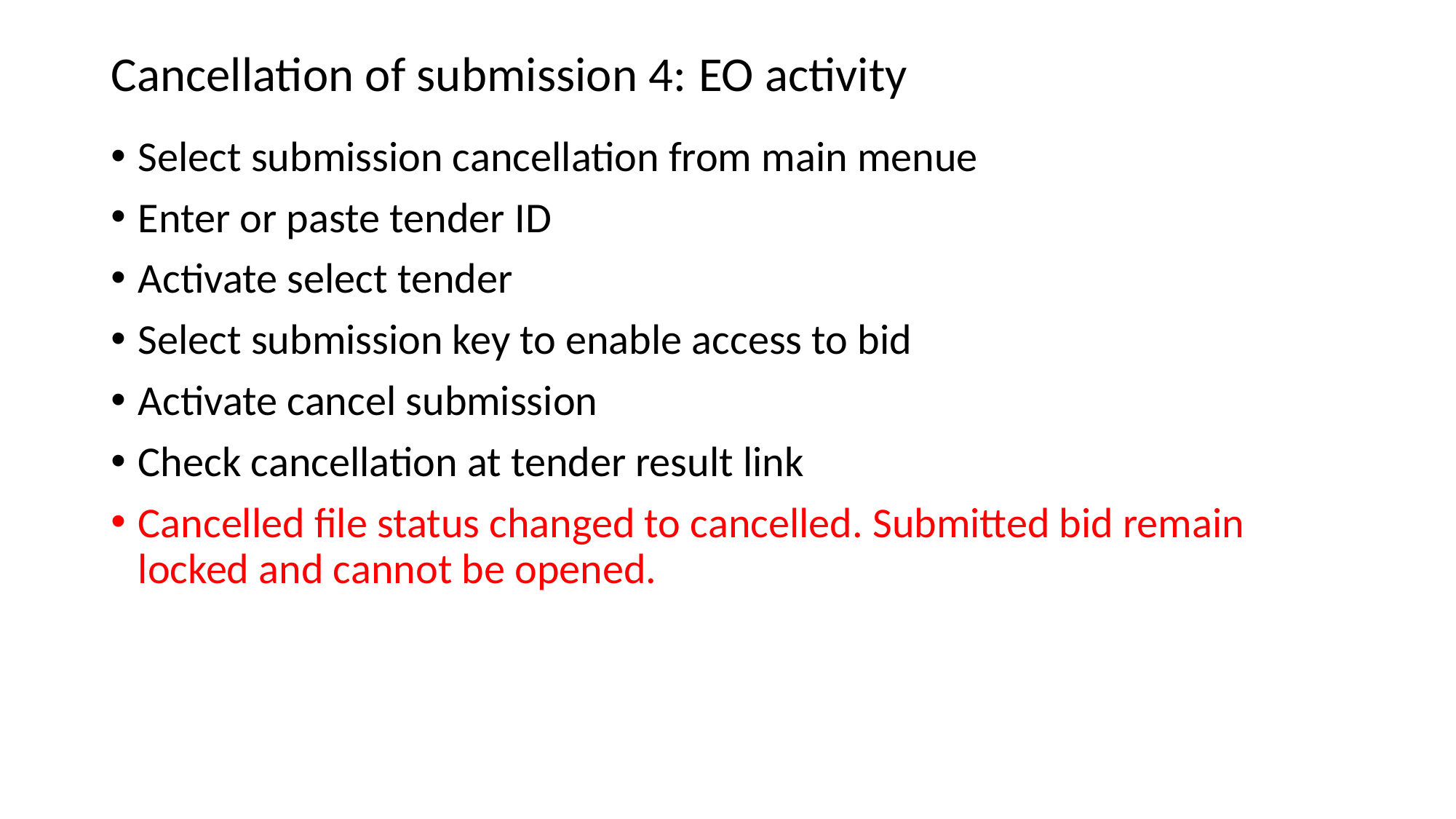

# Cancellation of submission 4: EO activity
Select submission cancellation from main menue
Enter or paste tender ID
Activate select tender
Select submission key to enable access to bid
Activate cancel submission
Check cancellation at tender result link
Cancelled file status changed to cancelled. Submitted bid remain locked and cannot be opened.